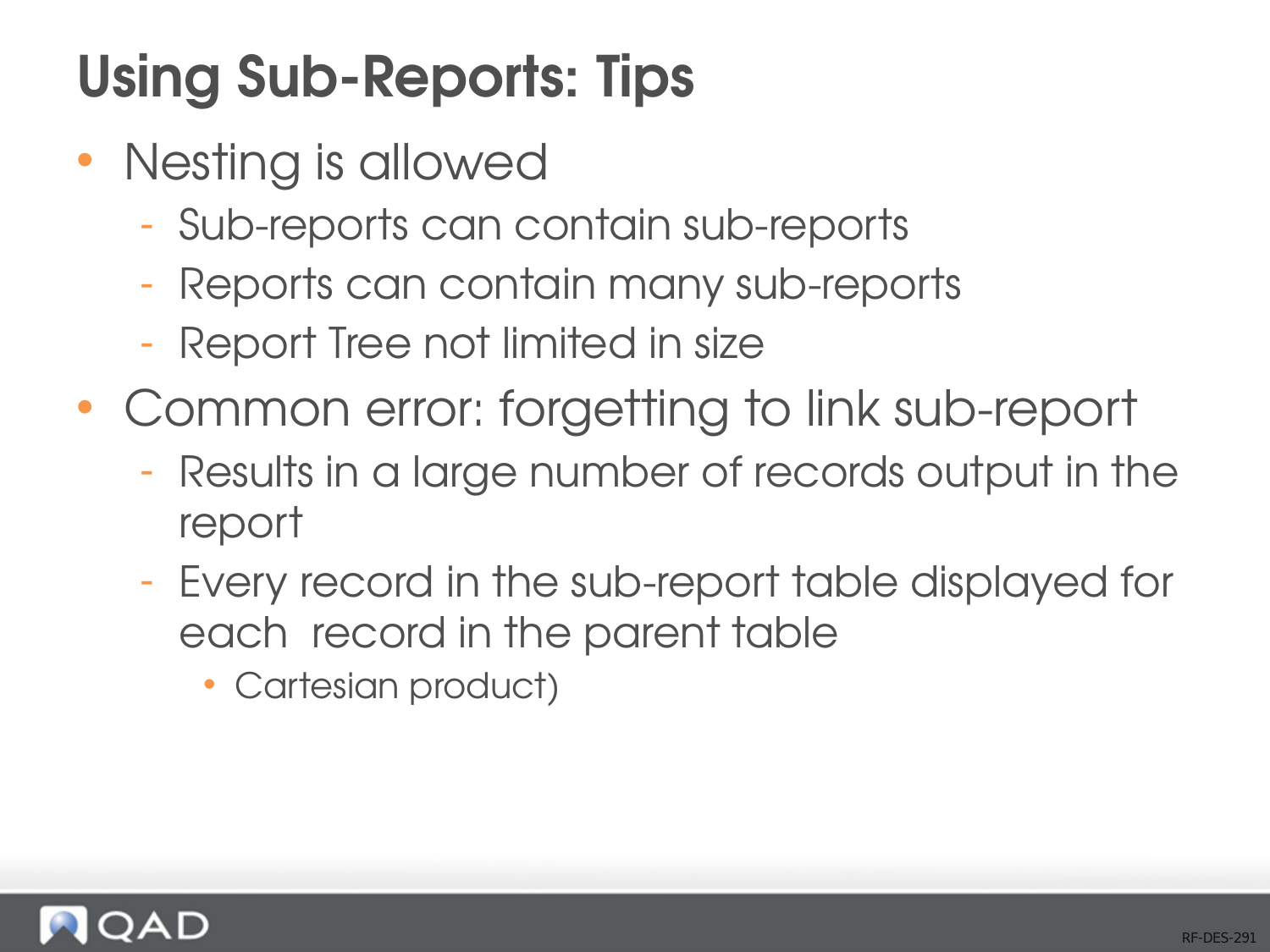

# Using Sub-Reports: Tips
Nesting is allowed
Sub-reports can contain sub-reports
Reports can contain many sub-reports
Report Tree not limited in size
Common error: forgetting to link sub-report
Results in a large number of records output in the report
Every record in the sub-report table displayed for each  record in the parent table
Cartesian product)
RF-DES-291